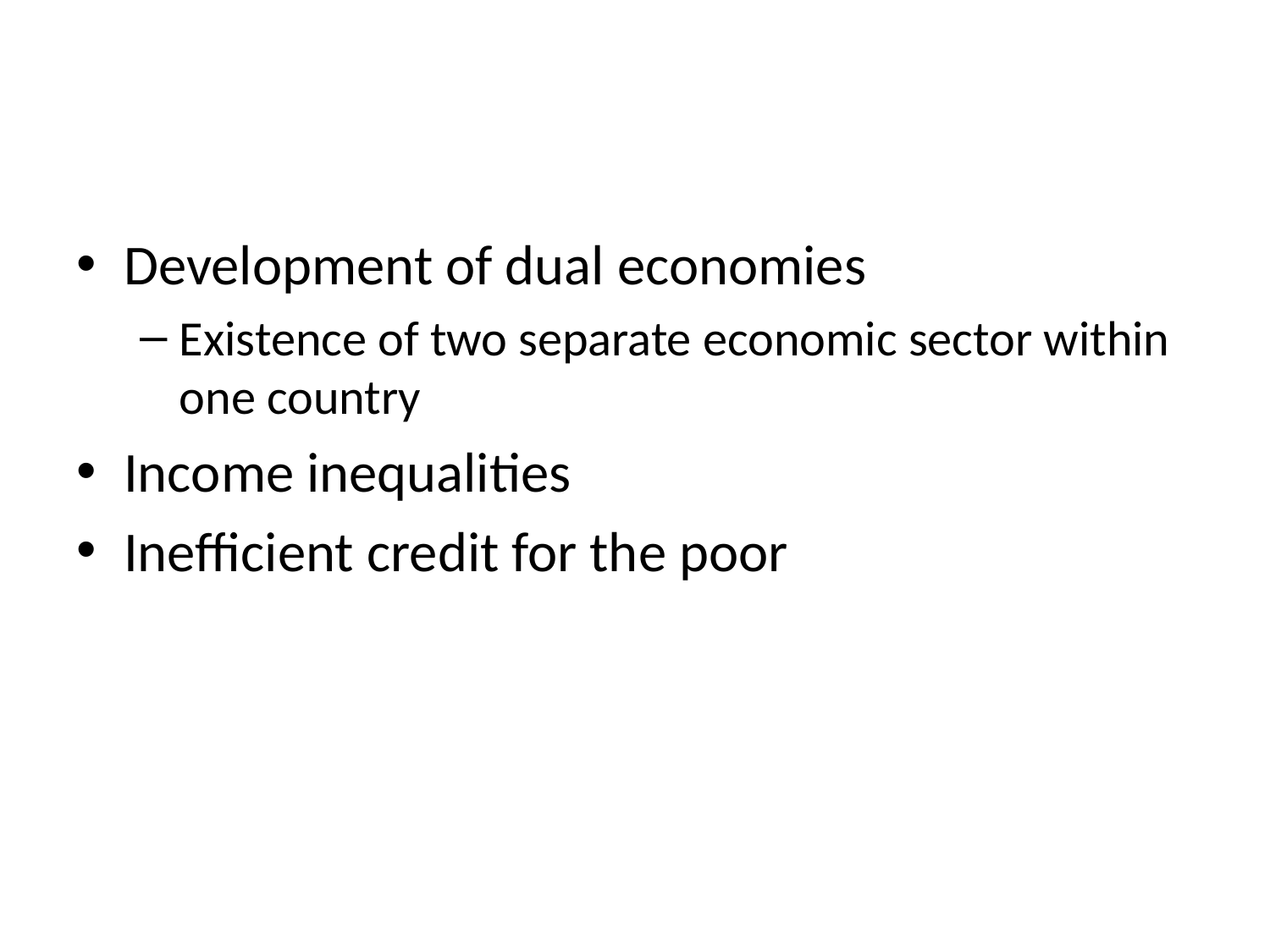

#
Development of dual economies
Existence of two separate economic sector within one country
Income inequalities
Inefficient credit for the poor